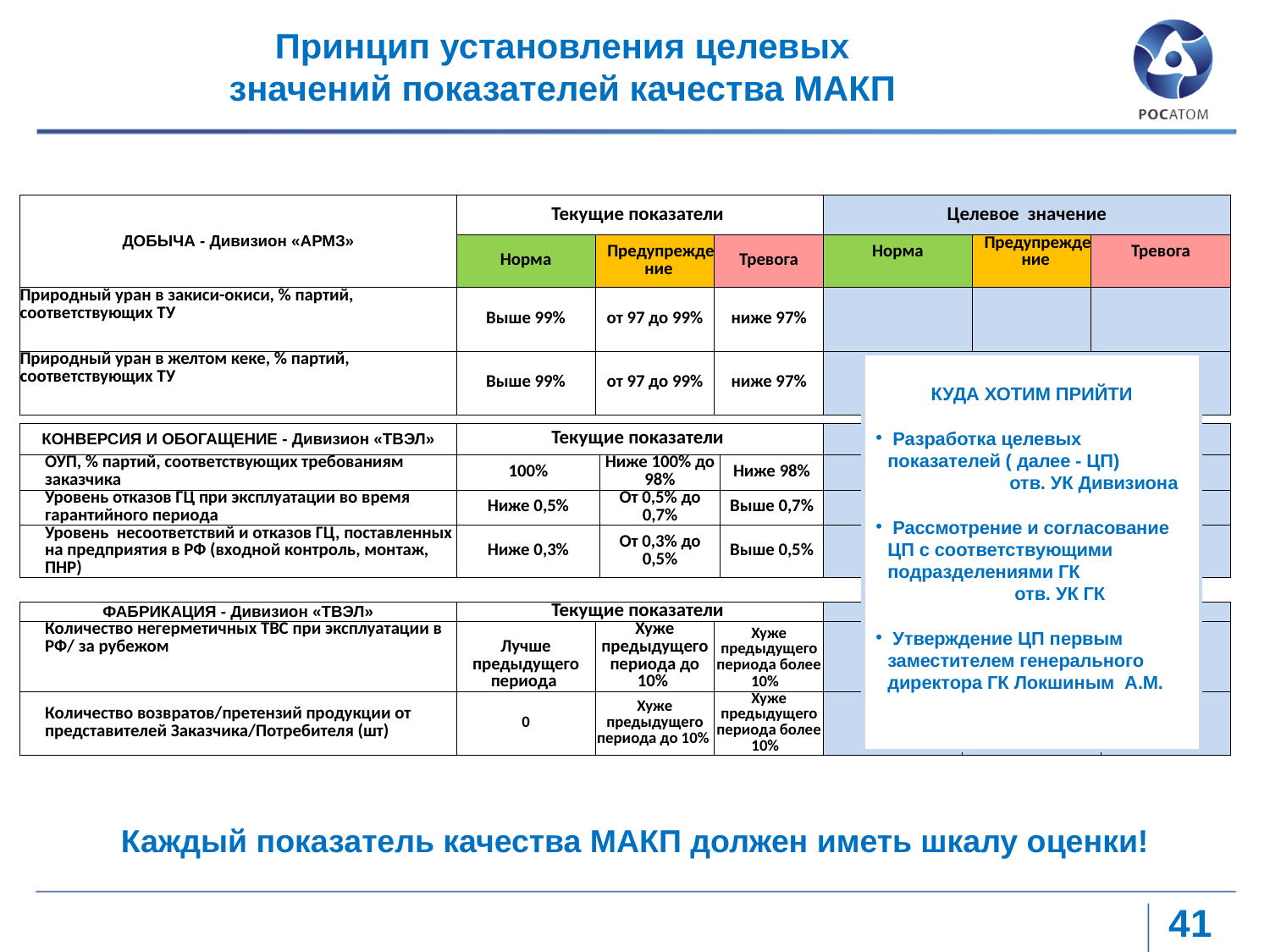

# Принцип установления целевых значений показателей качества МАКП
| ДОБЫЧА - Дивизион «АРМЗ» | Текущие показатели |  |  | Целевое значение |  |  |
| --- | --- | --- | --- | --- | --- | --- |
|  | Норма | Предупреждение | Тревога | Норма | Предупреждение | Тревога |
| Природный уран в закиси-окиси, % партий, соответствующих ТУ | Выше 99% | от 97 до 99% | ниже 97% |  |  |  |
| Природный уран в желтом кеке, % партий, соответствующих ТУ | Выше 99% | от 97 до 99% | ниже 97% |  |  |  |

КУДА ХОТИМ ПРИЙТИ

 Разработка целевых показателей ( далее - ЦП)
                        отв. УК Дивизиона

 Рассмотрение и согласование  ЦП с соответствующими подразделениями ГК
	отв. УК ГК

 Утверждение ЦП первым заместителем генерального директора ГК Локшиным  А.М.

| КОНВЕРСИЯ И ОБОГАЩЕНИЕ - Дивизион «ТВЭЛ» | Текущие показатели |  |  | Целевое |  |  |
| --- | --- | --- | --- | --- | --- | --- |
| ОУП, % партий, соответствующих требованиям заказчика | 100% | Ниже 100% до 98% | Ниже 98% |  |  |  |
| Уровень отказов ГЦ при эксплуатации во время гарантийного периода | Ниже 0,5% | От 0,5% до 0,7% | Выше 0,7% |  |  |  |
| Уровень несоответствий и отказов ГЦ, поставленных на предприятия в РФ (входной контроль, монтаж, ПНР) | Ниже 0,3% | От 0,3% до 0,5% | Выше 0,5% |  |  |  |
| ФАБРИКАЦИЯ - Дивизион «ТВЭЛ» | Текущие показатели |  |  | Целевое |  |  |
| --- | --- | --- | --- | --- | --- | --- |
| Количество негерметичных ТВС при эксплуатации в РФ/ за рубежом | Лучше предыдущего периода | Хуже предыдущего периода до 10% | Хуже предыдущего периода более 10% |  |  |  |
| Количество возвратов/претензий продукции от представителей Заказчика/Потребителя (шт) | 0 | Хуже предыдущего периода до 10% | Хуже предыдущего периода более 10% |  |  |  |
Каждый показатель качества МАКП должен иметь шкалу оценки!
41